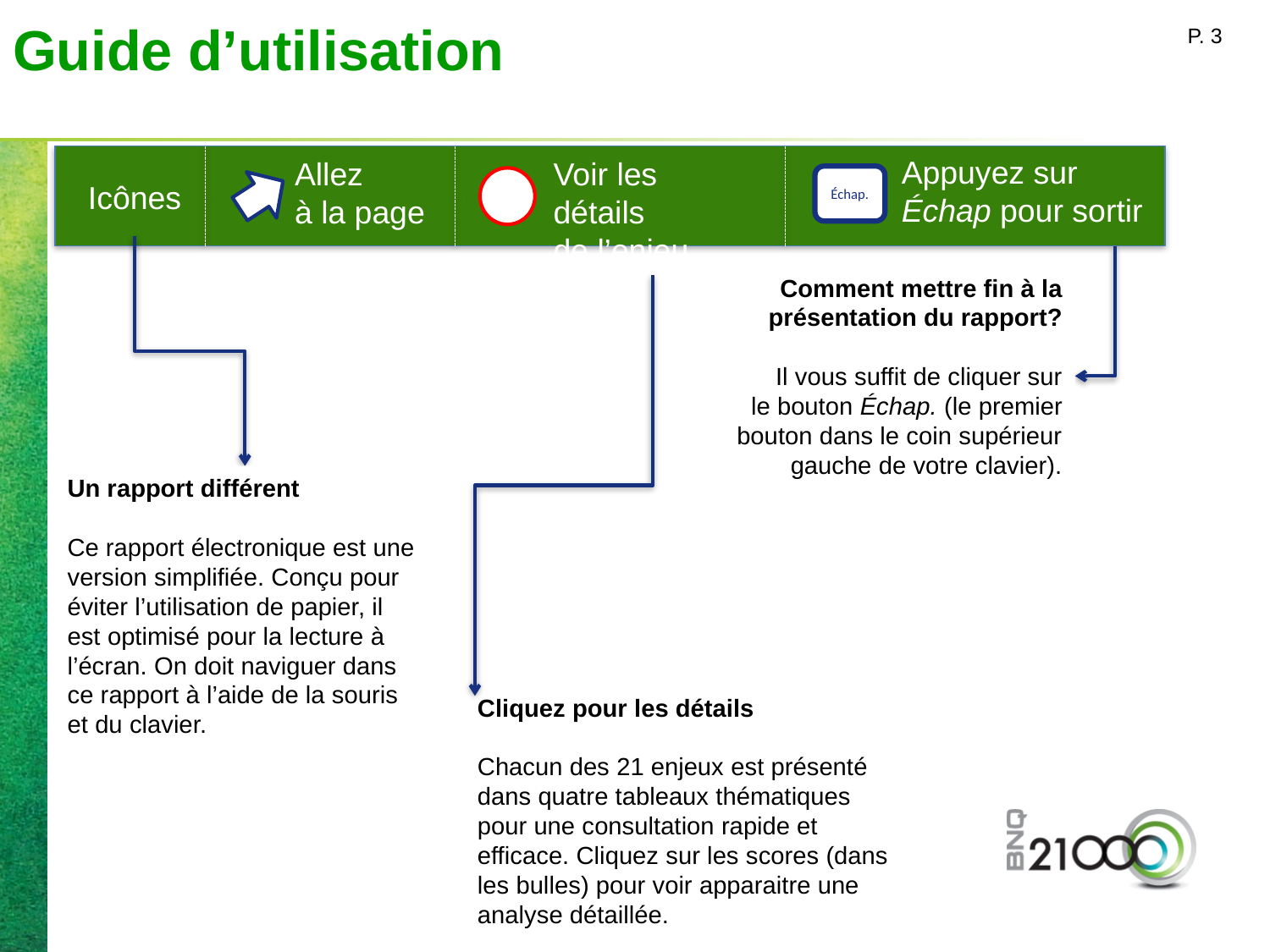

# Guide d’utilisation
P. 3

Appuyez sur
Échap pour sortir
Allez
à la page
Voir les détails
de l’enjeu
Échap.

Icônes
Comment mettre fin à la présentation du rapport?

Il vous suffit de cliquer sur
le bouton Échap. (le premier
bouton dans le coin supérieur gauche de votre clavier).
Un rapport différent

Ce rapport électronique est une version simplifiée. Conçu pour éviter l’utilisation de papier, il est optimisé pour la lecture à l’écran. On doit naviguer dans ce rapport à l’aide de la souris et du clavier.
Cliquez pour les détails

Chacun des 21 enjeux est présenté dans quatre tableaux thématiques pour une consultation rapide et efficace. Cliquez sur les scores (dans les bulles) pour voir apparaitre une analyse détaillée.